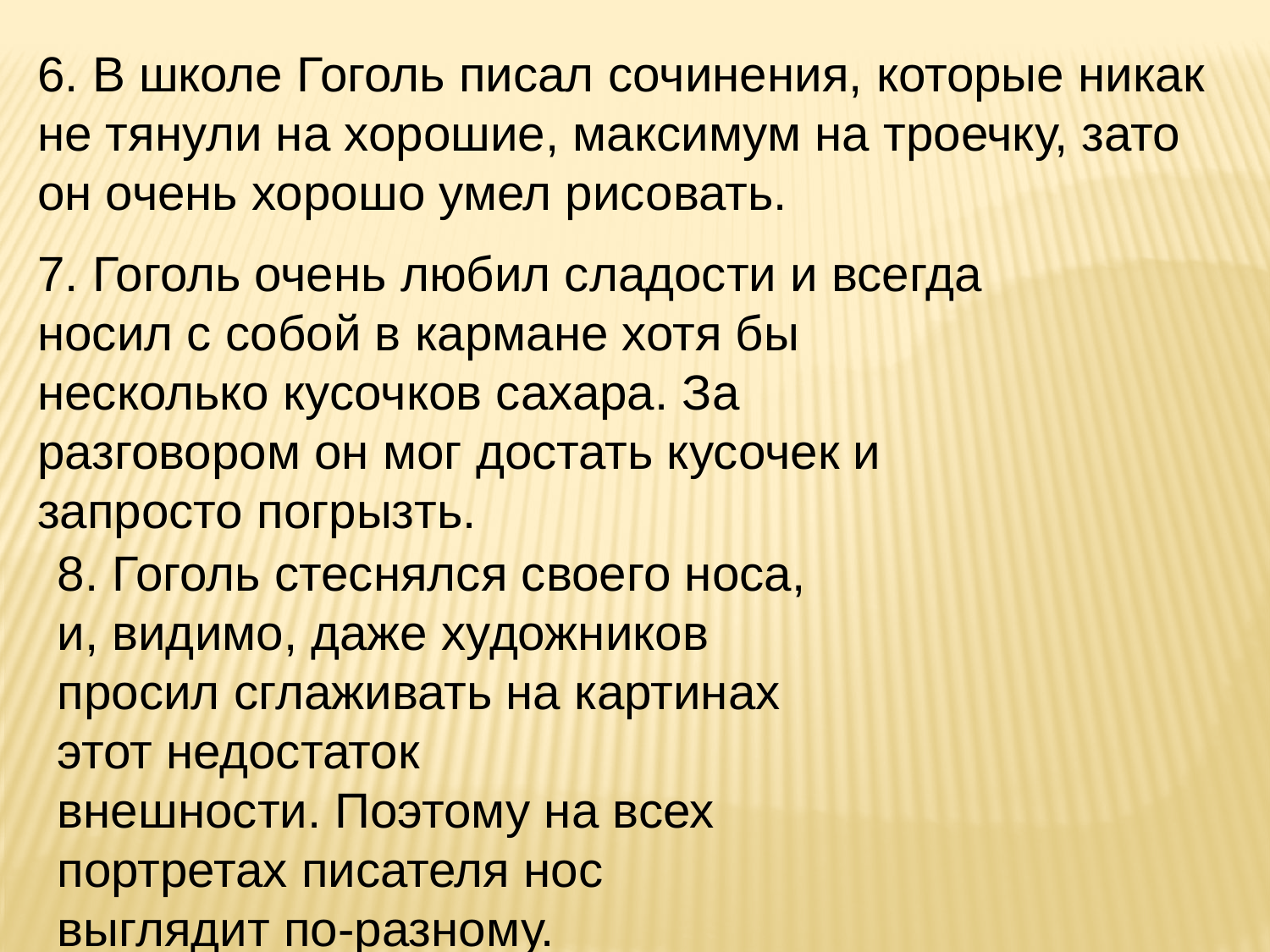

6. В школе Гоголь писал сочинения, которые никак не тянули на хорошие, максимум на троечку, зато он очень хорошо умел рисовать.
7. Гоголь очень любил сладости и всегда носил с собой в кармане хотя бы несколько кусочков сахара. За разговором он мог достать кусочек и запросто погрызть.
8. Гоголь стеснялся своего носа, и, видимо, даже художников просил сглаживать на картинах этот недостаток внешности. Поэтому на всех портретах писателя нос выглядит по-разному.